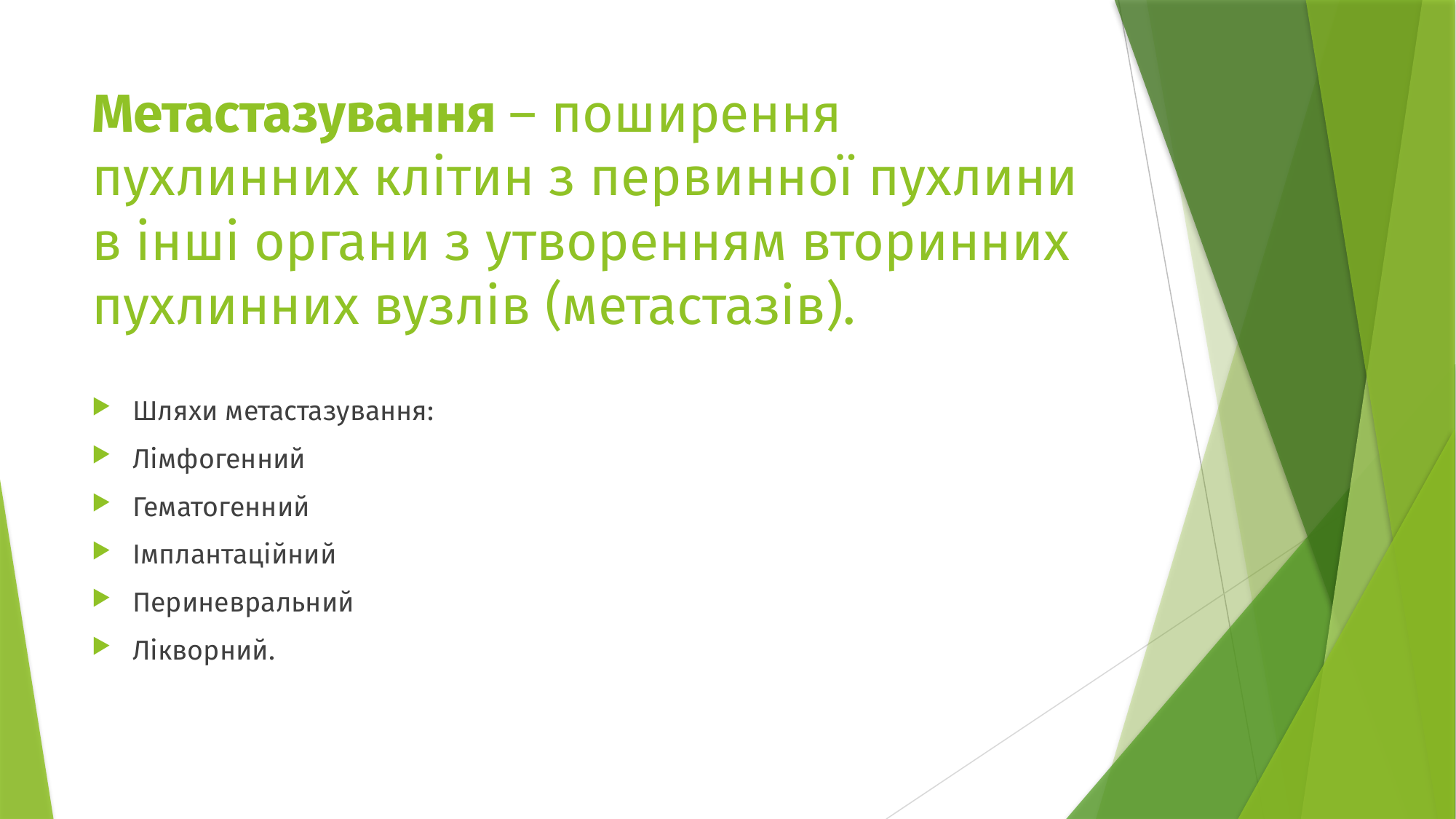

# Метастазування – поширення пухлинних клітин з первинної пухлини в інші органи з утворенням вторинних пухлинних вузлів (метастазів).
Шляхи метастазування:
Лімфогенний
Гематогенний
Імплантаційний
Периневральний
Лікворний.